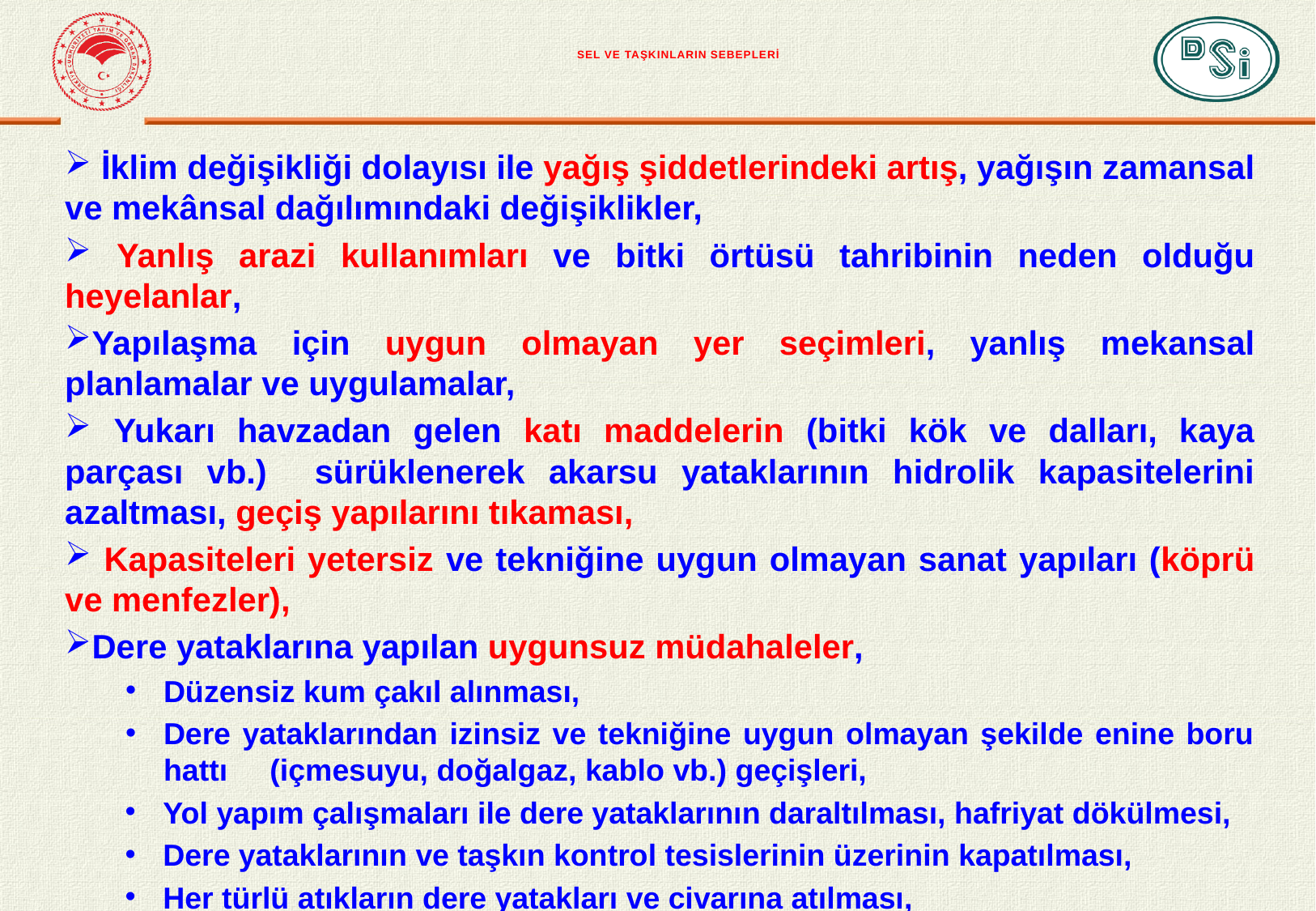

# SEL VE TAŞKINLARIN SEBEPLERİ
 İklim değişikliği dolayısı ile yağış şiddetlerindeki artış, yağışın zamansal ve mekânsal dağılımındaki değişiklikler,
 Yanlış arazi kullanımları ve bitki örtüsü tahribinin neden olduğu heyelanlar,
Yapılaşma için uygun olmayan yer seçimleri, yanlış mekansal planlamalar ve uygulamalar,
 Yukarı havzadan gelen katı maddelerin (bitki kök ve dalları, kaya parçası vb.)  sürüklenerek akarsu yataklarının hidrolik kapasitelerini azaltması, geçiş yapılarını tıkaması,
 Kapasiteleri yetersiz ve tekniğine uygun olmayan sanat yapıları (köprü ve menfezler),
Dere yataklarına yapılan uygunsuz müdahaleler,
Düzensiz kum çakıl alınması,
Dere yataklarından izinsiz ve tekniğine uygun olmayan şekilde enine boru hattı     (içmesuyu, doğalgaz, kablo vb.) geçişleri,
Yol yapım çalışmaları ile dere yataklarının daraltılması, hafriyat dökülmesi,
Dere yataklarının ve taşkın kontrol tesislerinin üzerinin kapatılması,
Her türlü atıkların dere yatakları ve civarına atılması,